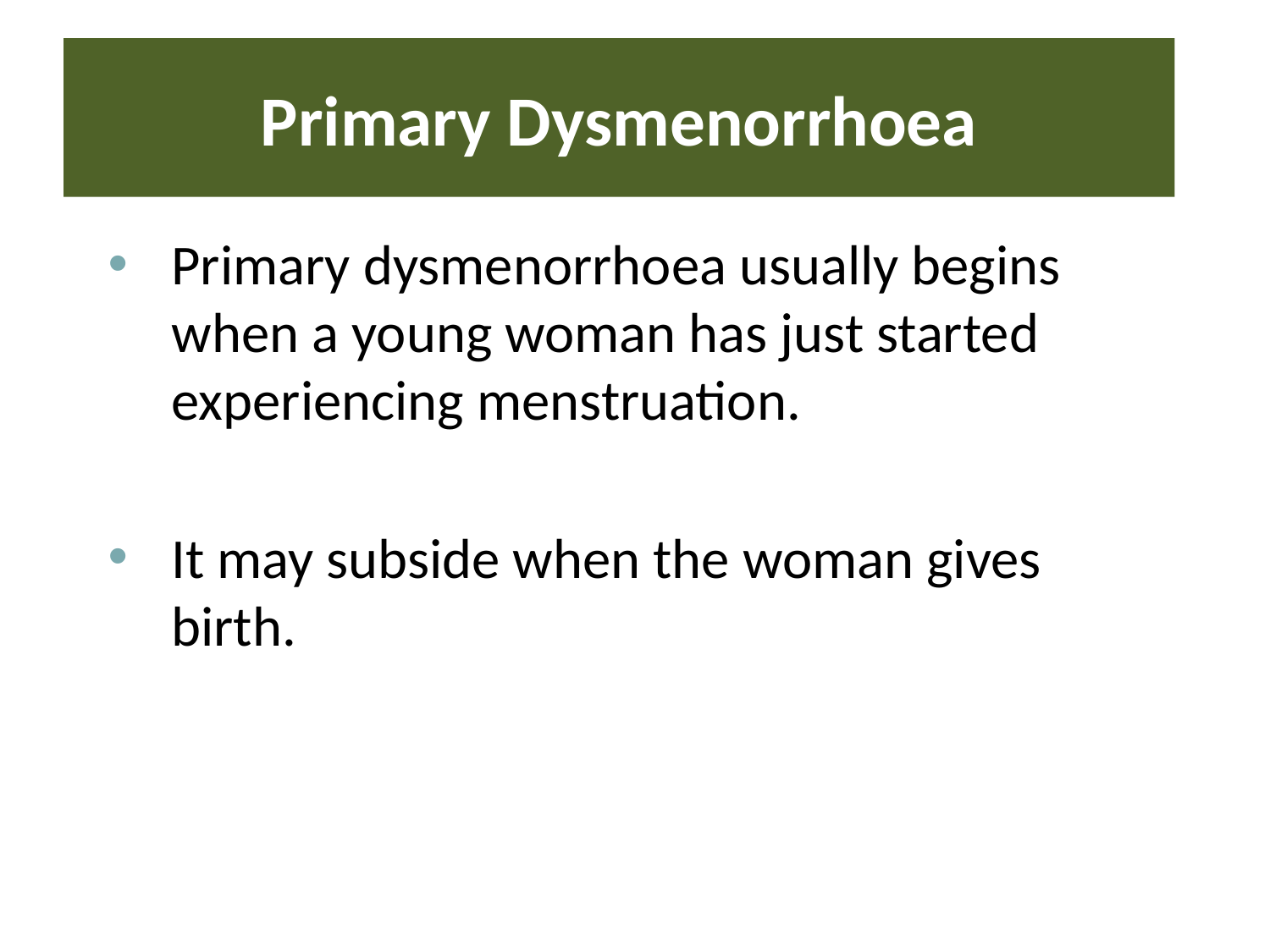

# Primary Dysmenorrhoea
Primary dysmenorrhoea usually begins when a young woman has just started experiencing menstruation.

It may subside when the woman gives birth.